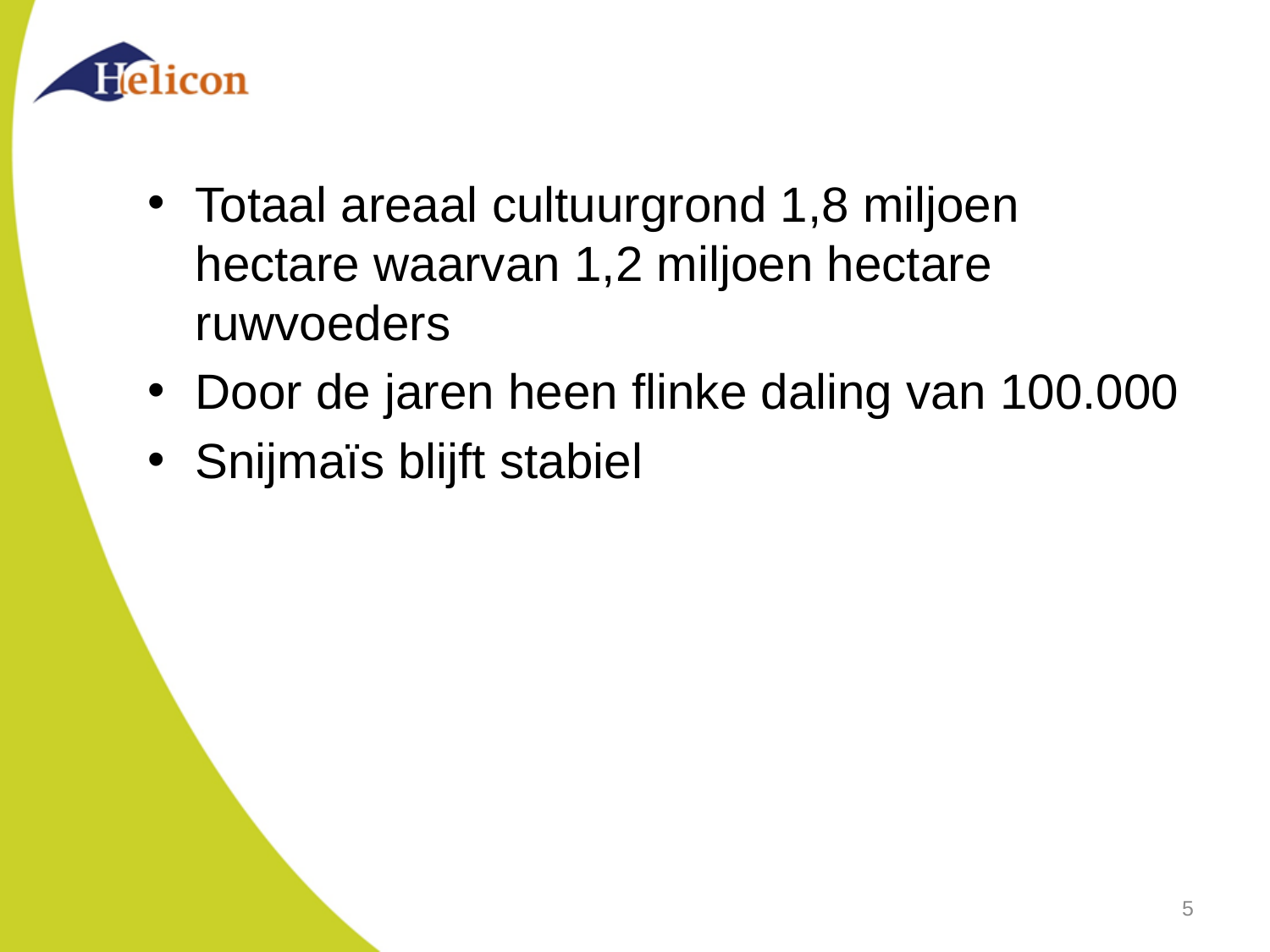

#
Totaal areaal cultuurgrond 1,8 miljoen hectare waarvan 1,2 miljoen hectare ruwvoeders
Door de jaren heen flinke daling van 100.000
Snijmaïs blijft stabiel

5